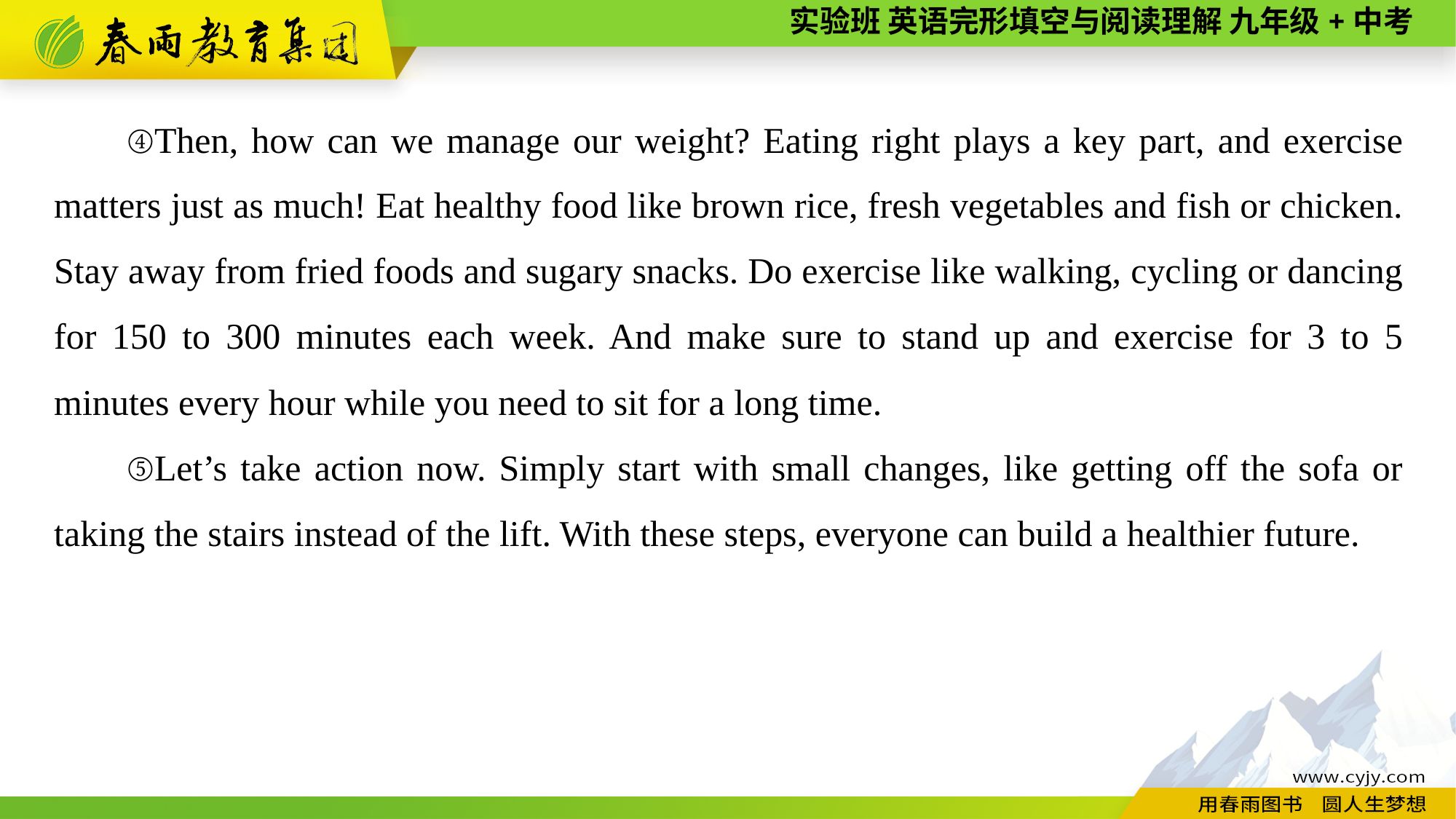

④Then, how can we manage our weight? Eating right plays a key part, and exercise matters just as much! Eat healthy food like brown rice, fresh vegetables and fish or chicken. Stay away from fried foods and sugary snacks. Do exercise like walking, cycling or dancing for 150 to 300 minutes each week. And make sure to stand up and exercise for 3 to 5 minutes every hour while you need to sit for a long time.
⑤Let’s take action now. Simply start with small changes, like getting off the sofa or taking the stairs instead of the lift. With these steps, everyone can build a healthier future.